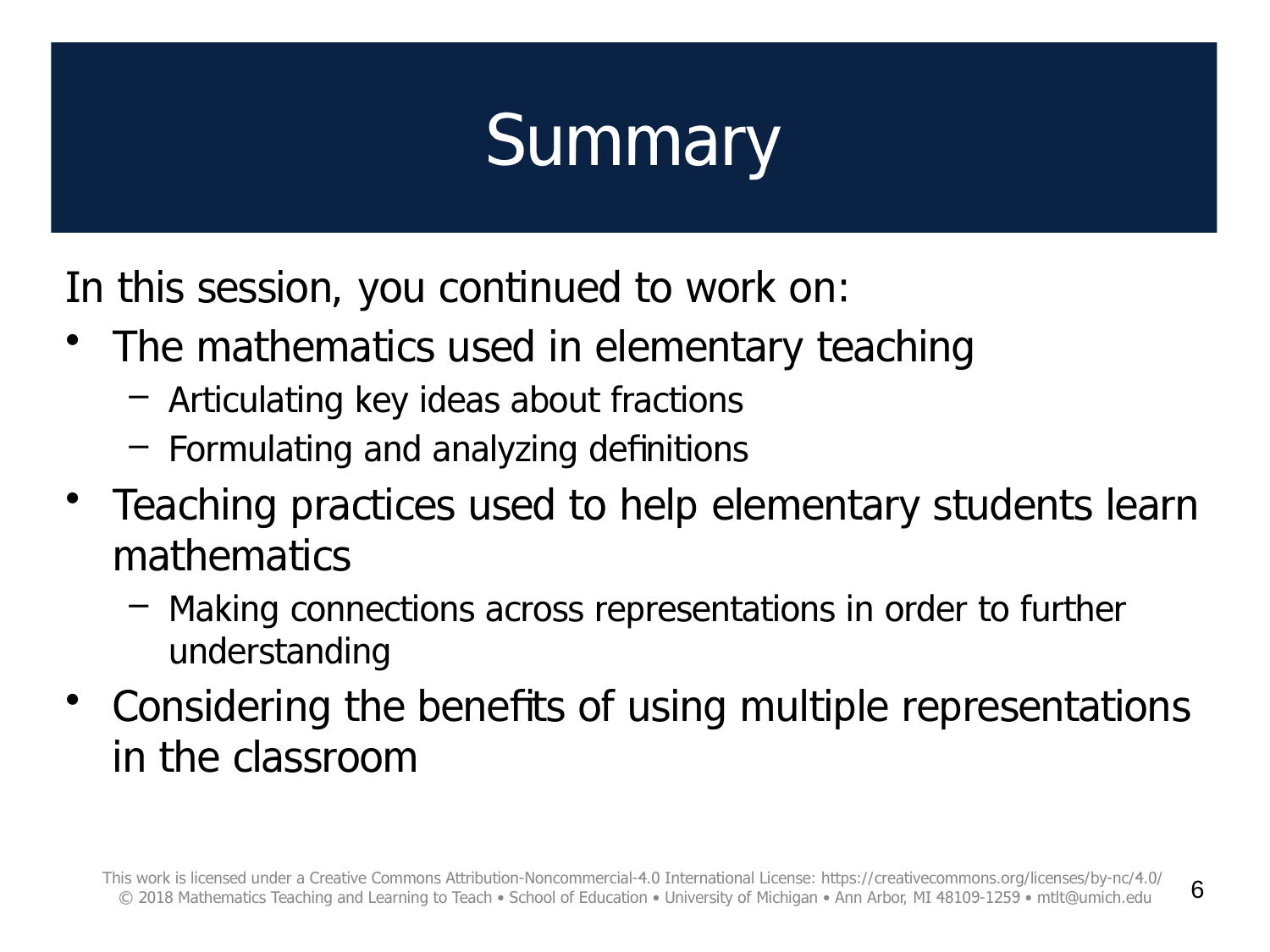

# Summary
In this session, you continued to work on:
The mathematics used in elementary teaching
Articulating key ideas about fractions
Formulating and analyzing definitions
Teaching practices used to help elementary students learn mathematics
Making connections across representations in order to further understanding
Considering the benefits of using multiple representations in the classroom
This work is licensed under a Creative Commons Attribution-Noncommercial-4.0 International License: https://creativecommons.org/licenses/by-nc/4.0/
© 2018 Mathematics Teaching and Learning to Teach • School of Education • University of Michigan • Ann Arbor, MI 48109-1259 • mtlt@umich.edu
6